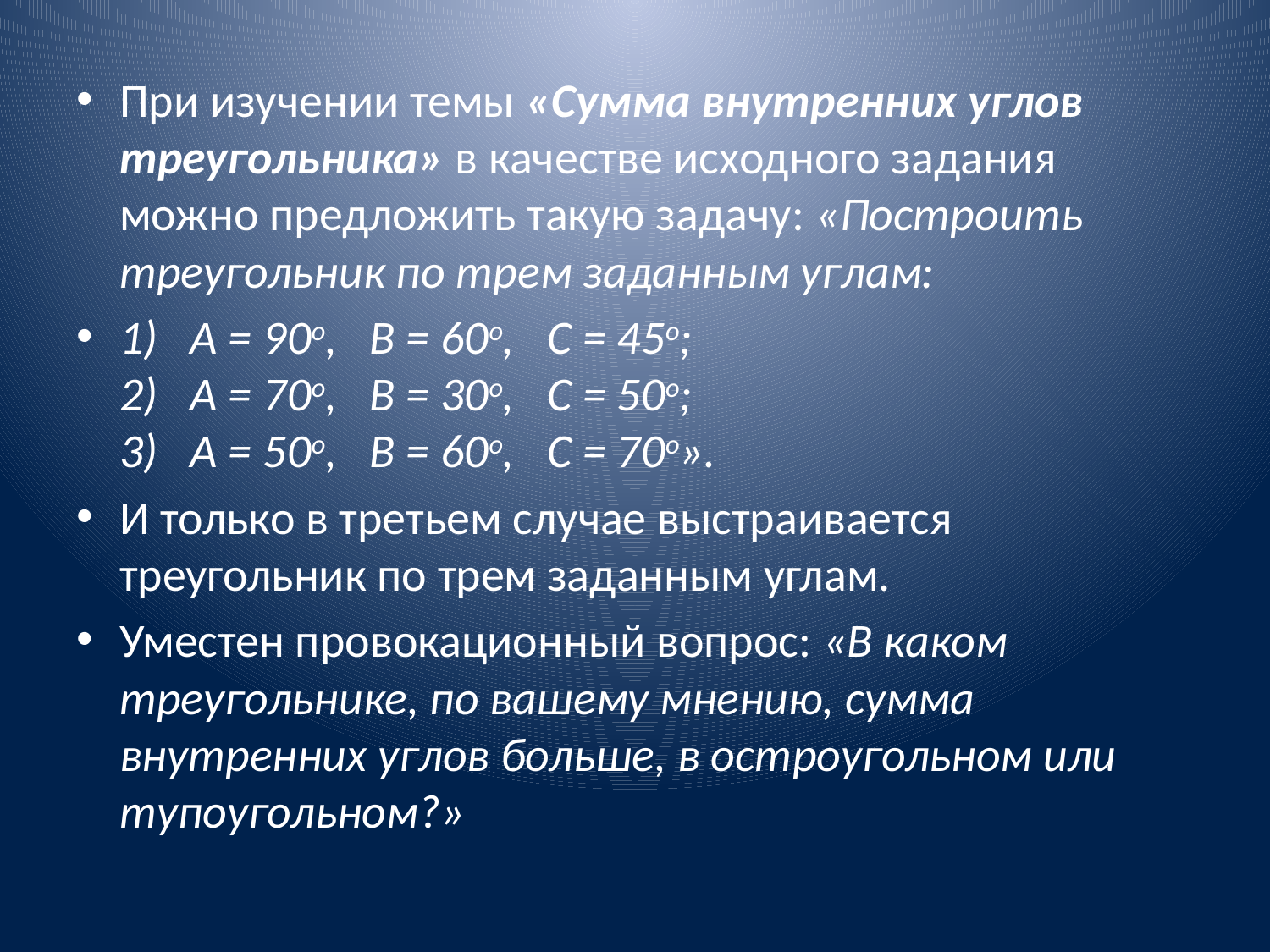

При изучении темы «Сумма внутренних углов треугольника» в качестве исходного задания можно предложить такую задачу: «Построить треугольник по трем заданным углам:
1)   А = 90о,   В = 60о,   С = 45о;
2)   А = 70о,   В = 30о,   С = 50о;
3)   А = 50о,   В = 60о,   С = 70о».
И только в третьем случае выстраивается треугольник по трем заданным углам.
Уместен провокационный вопрос: «В каком треугольнике, по вашему мнению, сумма внутренних углов больше, в остроугольном или тупоугольном?»